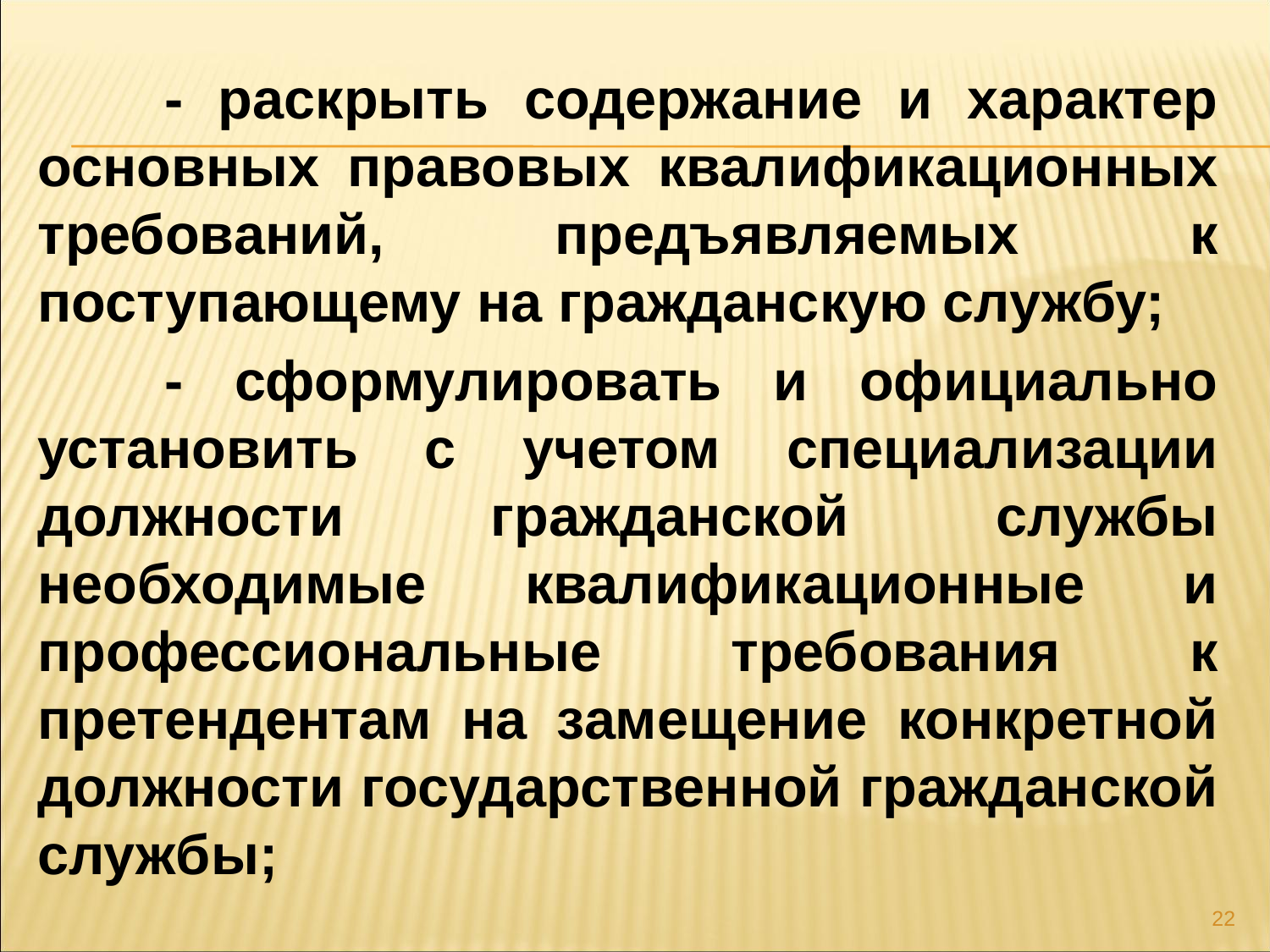

- раскрыть содержание и характер основных правовых квалификационных требований, предъявляемых к поступающему на гражданскую службу;
	- сформулировать и официально установить с учетом специализации должности гражданской службы необходимые квалификационные и профессиональные требования к претендентам на замещение конкретной должности государственной гражданской службы;
22